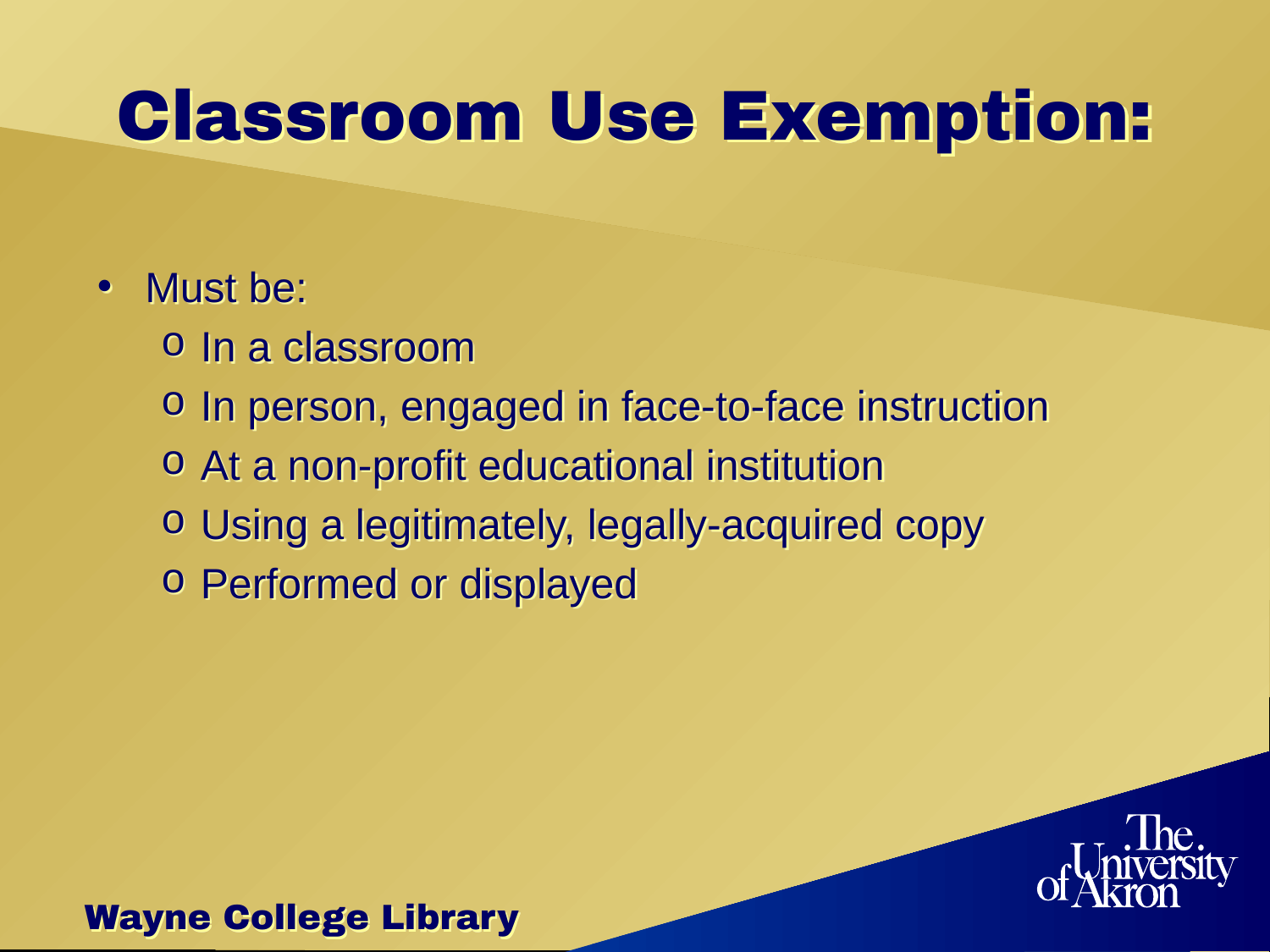

# Classroom Use Exemption:
Must be:
In a classroom
In person, engaged in face-to-face instruction
At a non-profit educational institution
Using a legitimately, legally-acquired copy
Performed or displayed

Wayne College Library